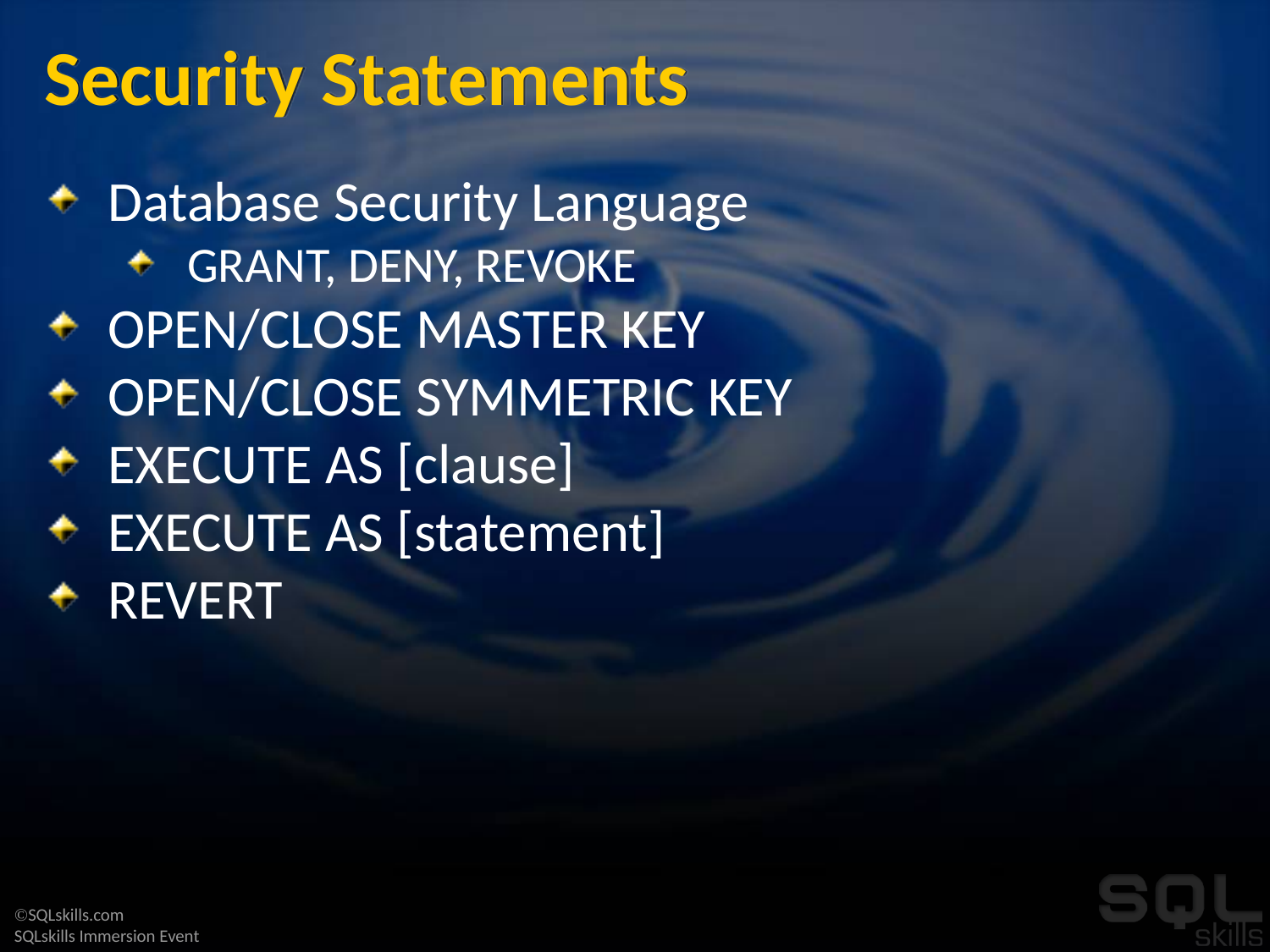

# Security Statements
Database Security Language
GRANT, DENY, REVOKE
OPEN/CLOSE MASTER KEY
OPEN/CLOSE SYMMETRIC KEY
EXECUTE AS [clause]
EXECUTE AS [statement]
REVERT